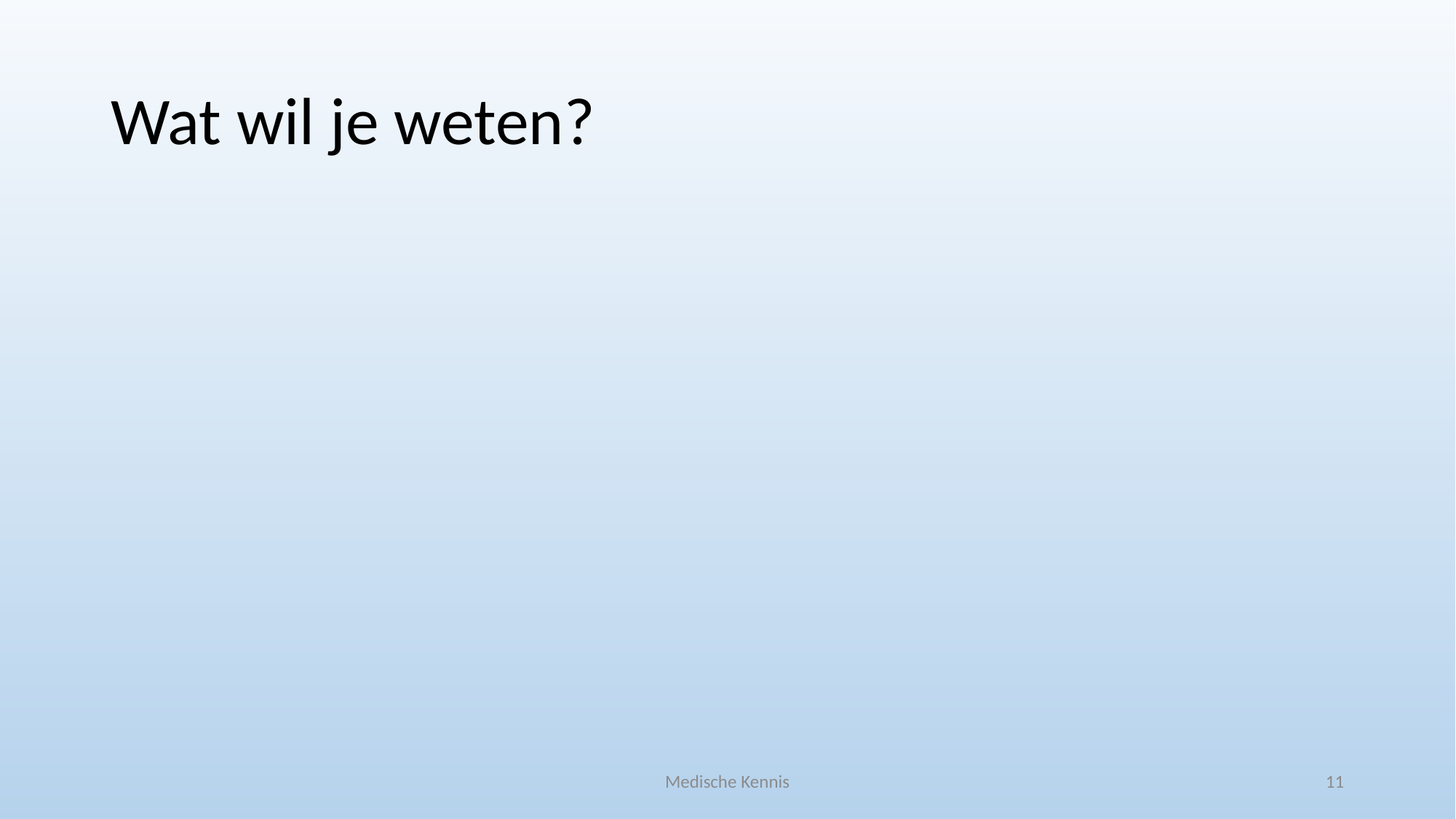

# Wat wil je weten?

Medische Kennis
11